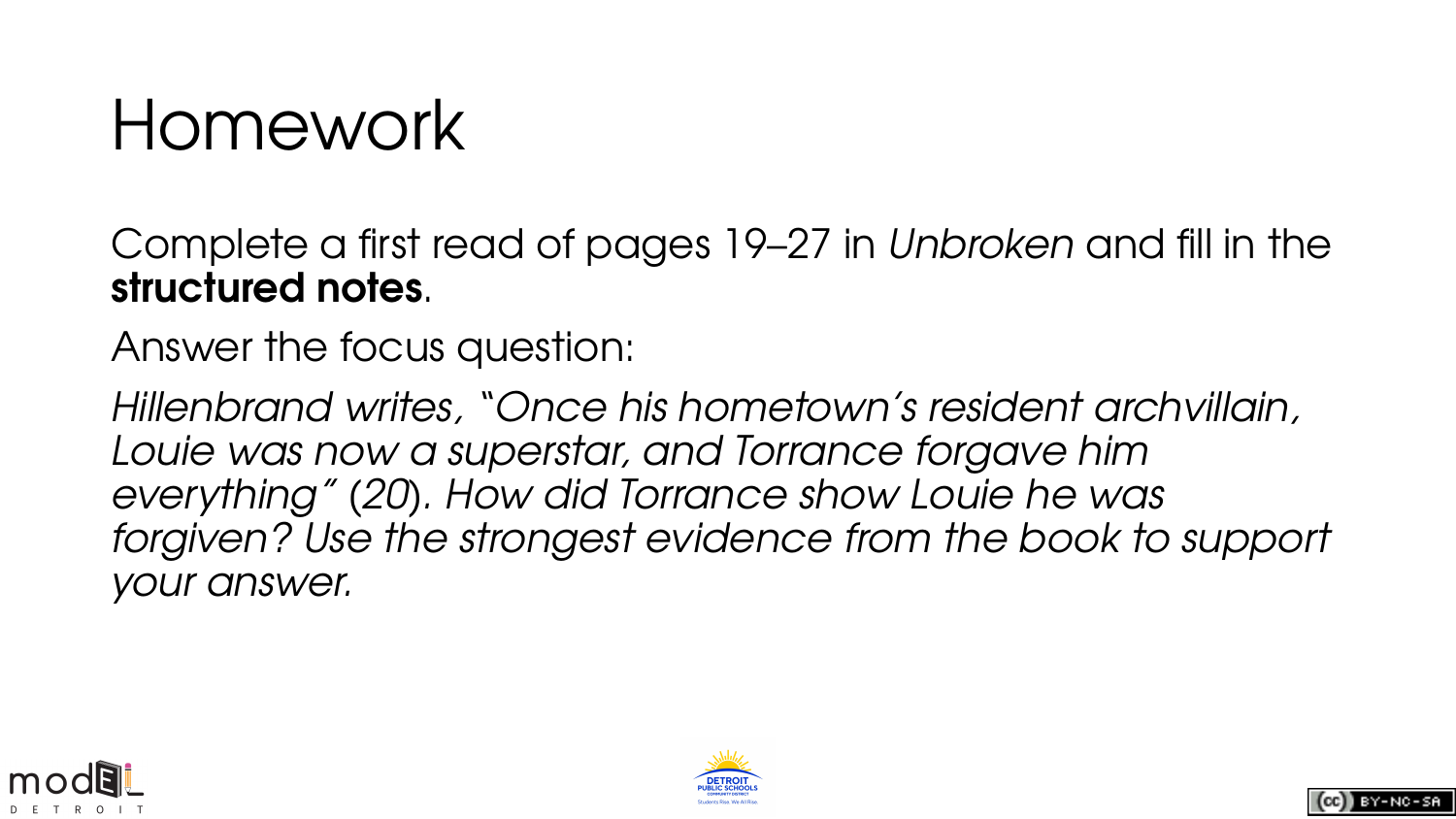

# Homework
Complete a first read of pages 19–27 in Unbroken and fill in the structured notes.
Answer the focus question:
Hillenbrand writes, “Once his hometown’s resident archvillain, Louie was now a superstar, and Torrance forgave him everything” (20). How did Torrance show Louie he was forgiven? Use the strongest evidence from the book to support your answer.